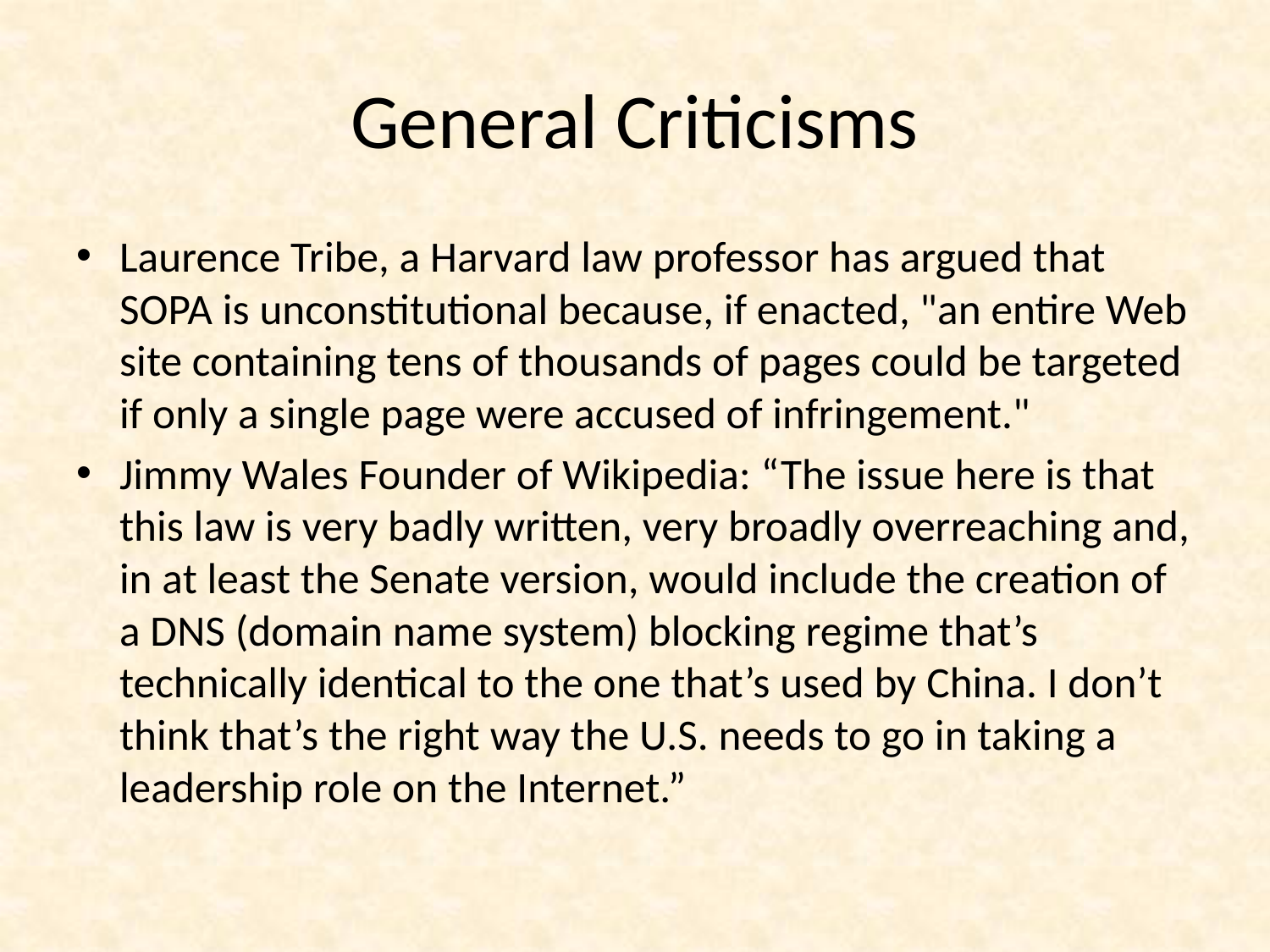

# General Criticisms
Laurence Tribe, a Harvard law professor has argued that SOPA is unconstitutional because, if enacted, "an entire Web site containing tens of thousands of pages could be targeted if only a single page were accused of infringement."
Jimmy Wales Founder of Wikipedia: “The issue here is that this law is very badly written, very broadly overreaching and, in at least the Senate version, would include the creation of a DNS (domain name system) blocking regime that’s technically identical to the one that’s used by China. I don’t think that’s the right way the U.S. needs to go in taking a leadership role on the Internet.”